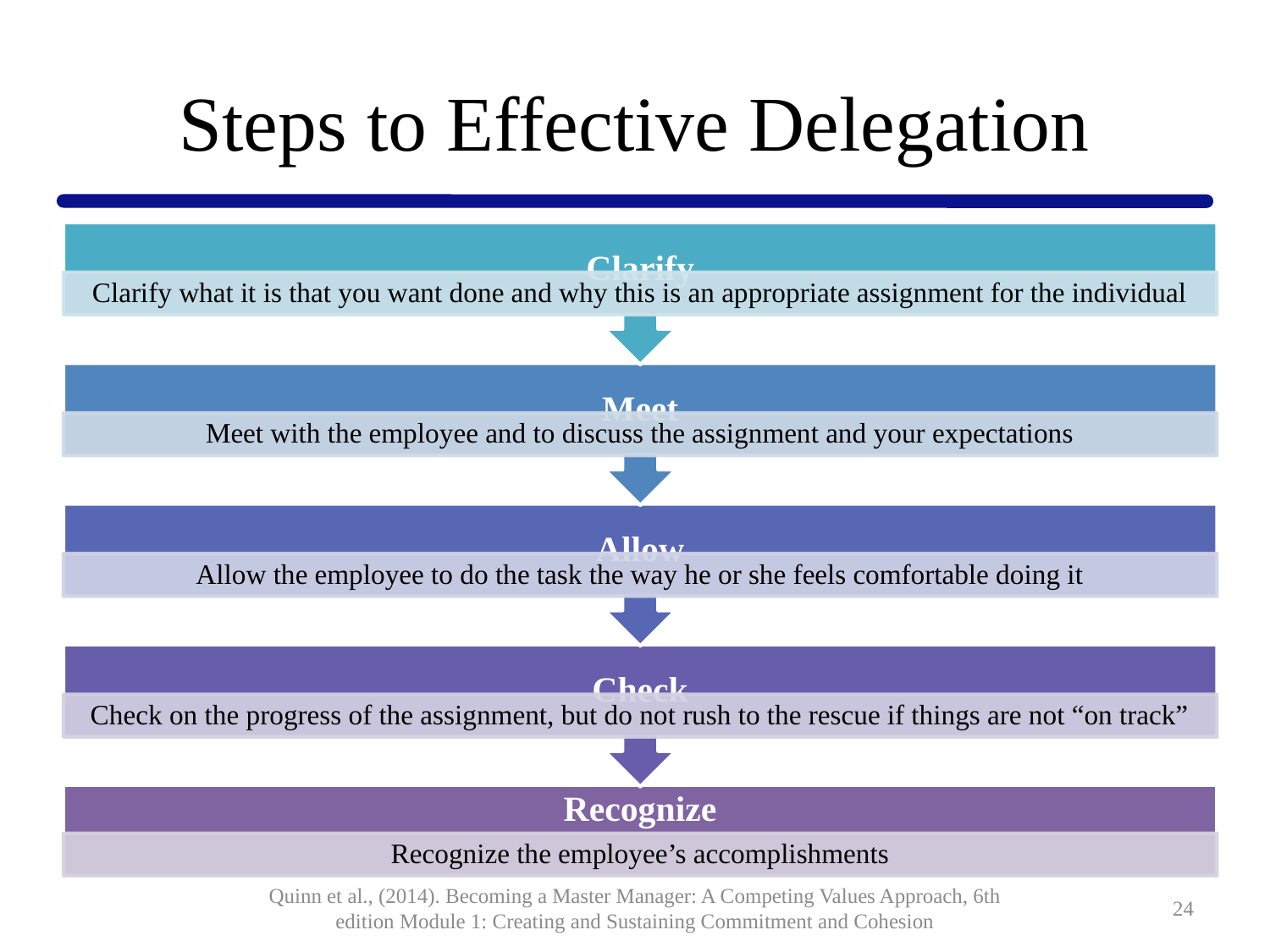

# Steps to Effective Delegation
Recognize
Recognize the employee’s accomplishments
Check
Check on the progress of the assignment, but do not rush to the rescue if things are not “on track”
Allow
Allow the employee to do the task the way he or she feels comfortable doing it
Meet
Meet with the employee and to discuss the assignment and your expectations
Clarify
Clarify what it is that you want done and why this is an appropriate assignment for the individual
Quinn et al., (2014). Becoming a Master Manager: A Competing Values Approach, 6th edition Module 1: Creating and Sustaining Commitment and Cohesion
24